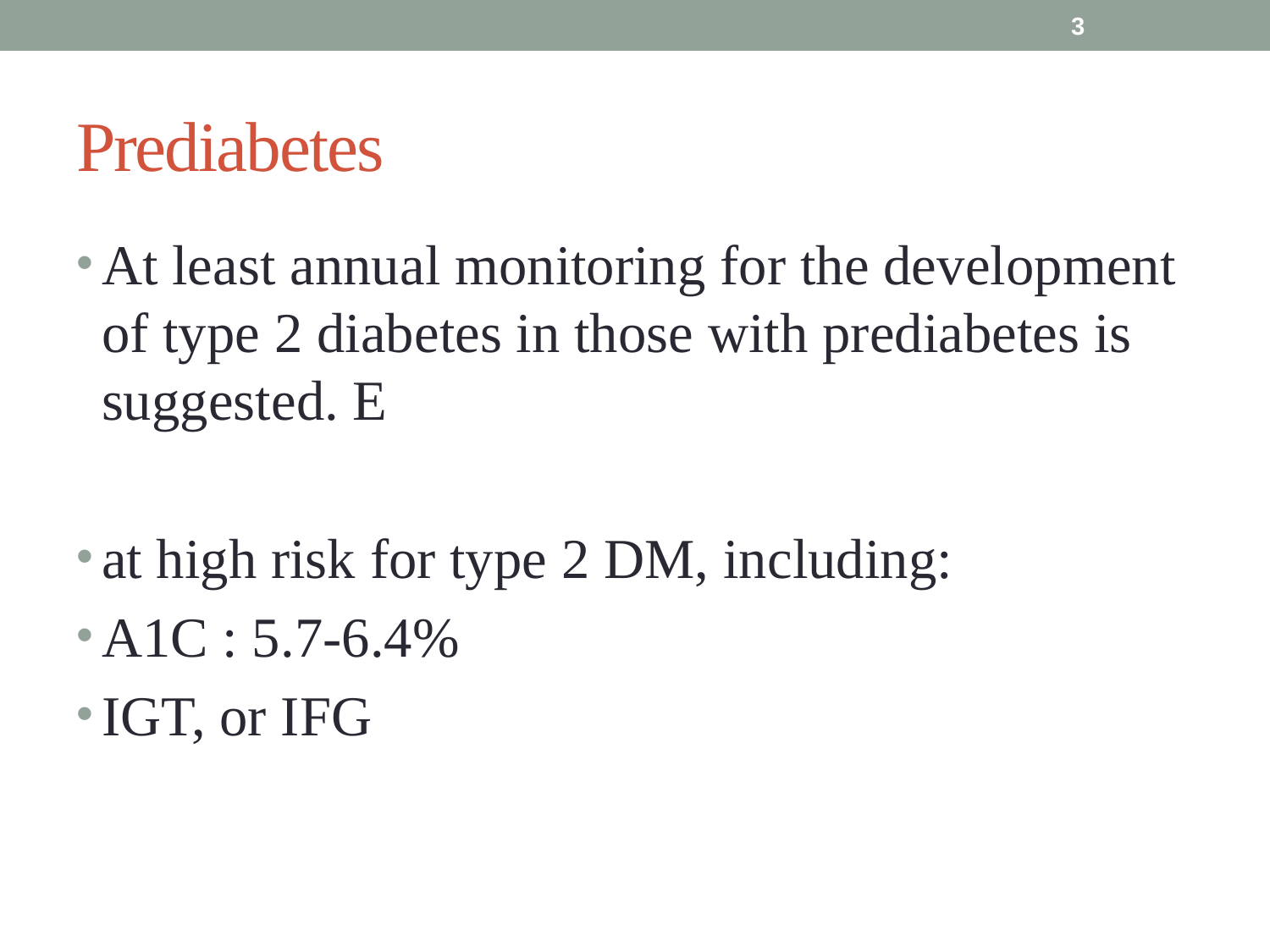

3
# Prediabetes
At least annual monitoring for the development of type 2 diabetes in those with prediabetes is suggested. E

at high risk for type 2 DM, including:
A1C : 5.7-6.4%
IGT, or IFG